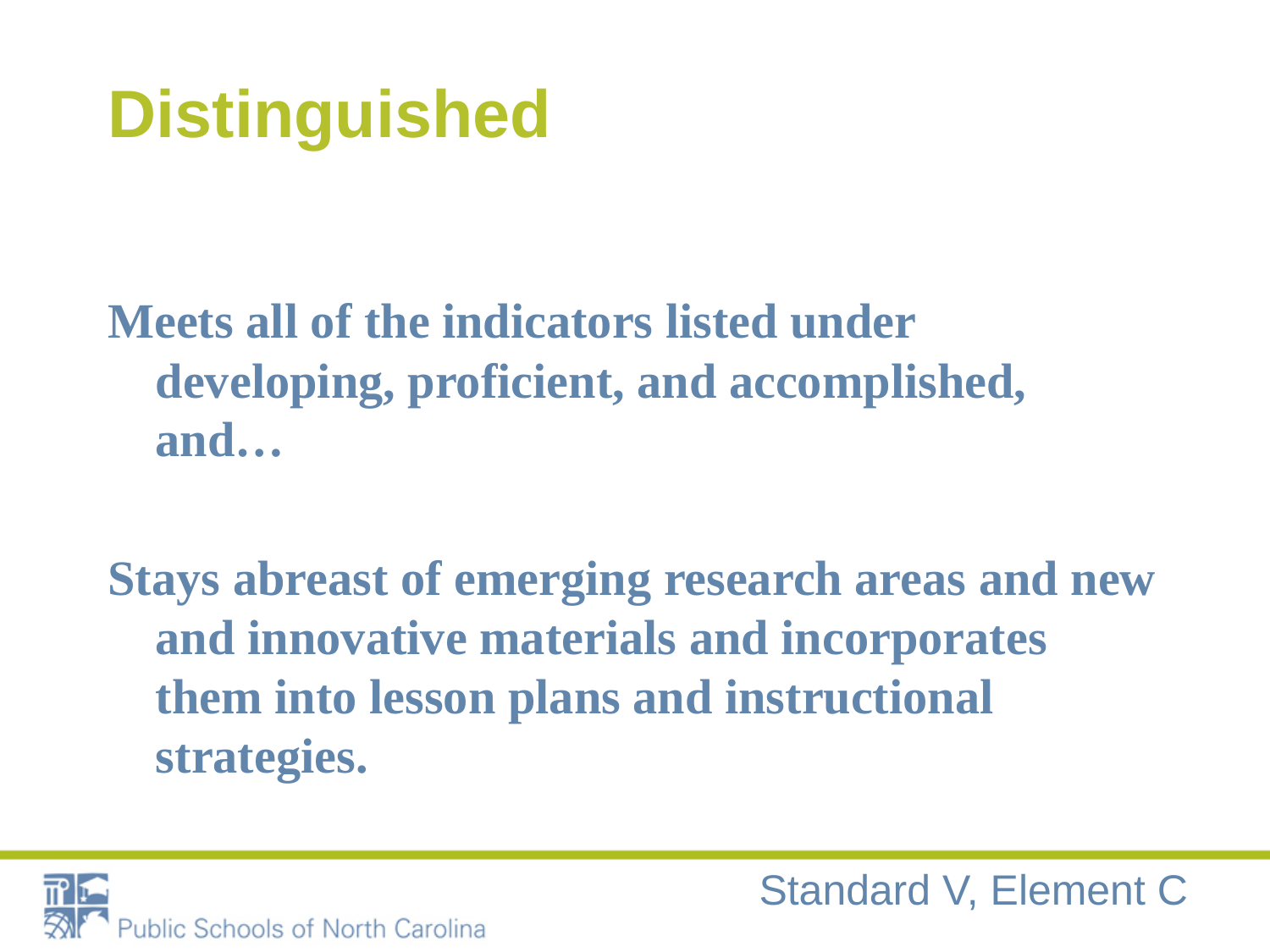

# Distinguished

Meets all of the indicators listed under developing, proficient, and accomplished, and…

Stays abreast of emerging research areas and new and innovative materials and incorporates them into lesson plans and instructional strategies.

Standard V, Element C